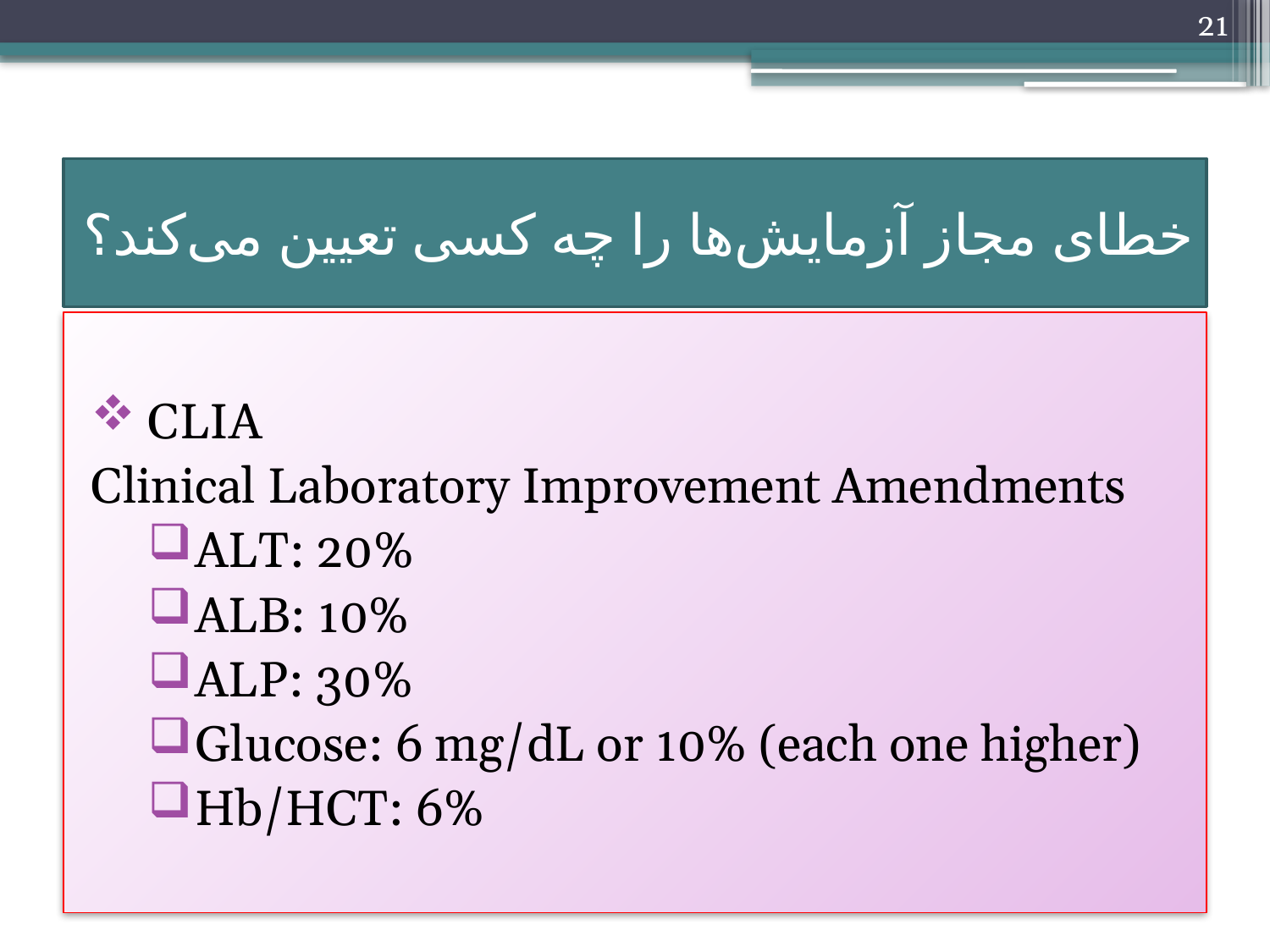

21
# خطای مجاز آزمایش‌ها را چه کسی تعیین می‌کند؟
 CLIA
Clinical Laboratory Improvement Amendments
ALT: 20%
ALB: 10%
ALP: 30%
Glucose: 6 mg/dL or 10% (each one higher)
Hb/HCT: 6%